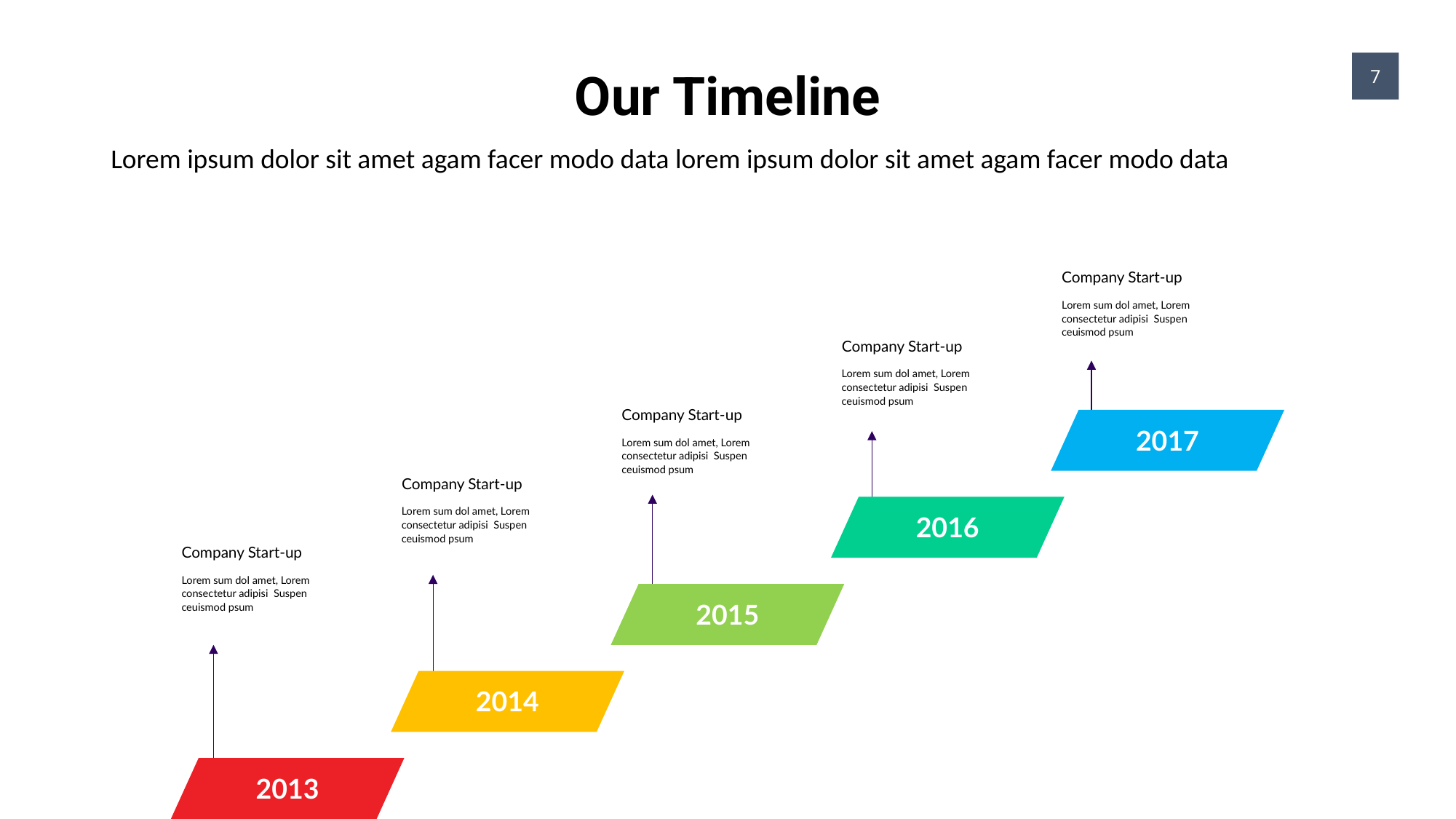

Our Timeline
7
Lorem ipsum dolor sit amet agam facer modo data lorem ipsum dolor sit amet agam facer modo data
Company Start-up
Lorem sum dol amet, Lorem
consectetur adipisi  Suspen
ceuismod psum
Company Start-up
Lorem sum dol amet, Lorem
consectetur adipisi  Suspen
ceuismod psum
Company Start-up
Lorem sum dol amet, Lorem
consectetur adipisi  Suspen
ceuismod psum

2017
Company Start-up
Lorem sum dol amet, Lorem
consectetur adipisi  Suspen
ceuismod psum

2016
Company Start-up
Lorem sum dol amet, Lorem
consectetur adipisi  Suspen
ceuismod psum

2015

2014

2013